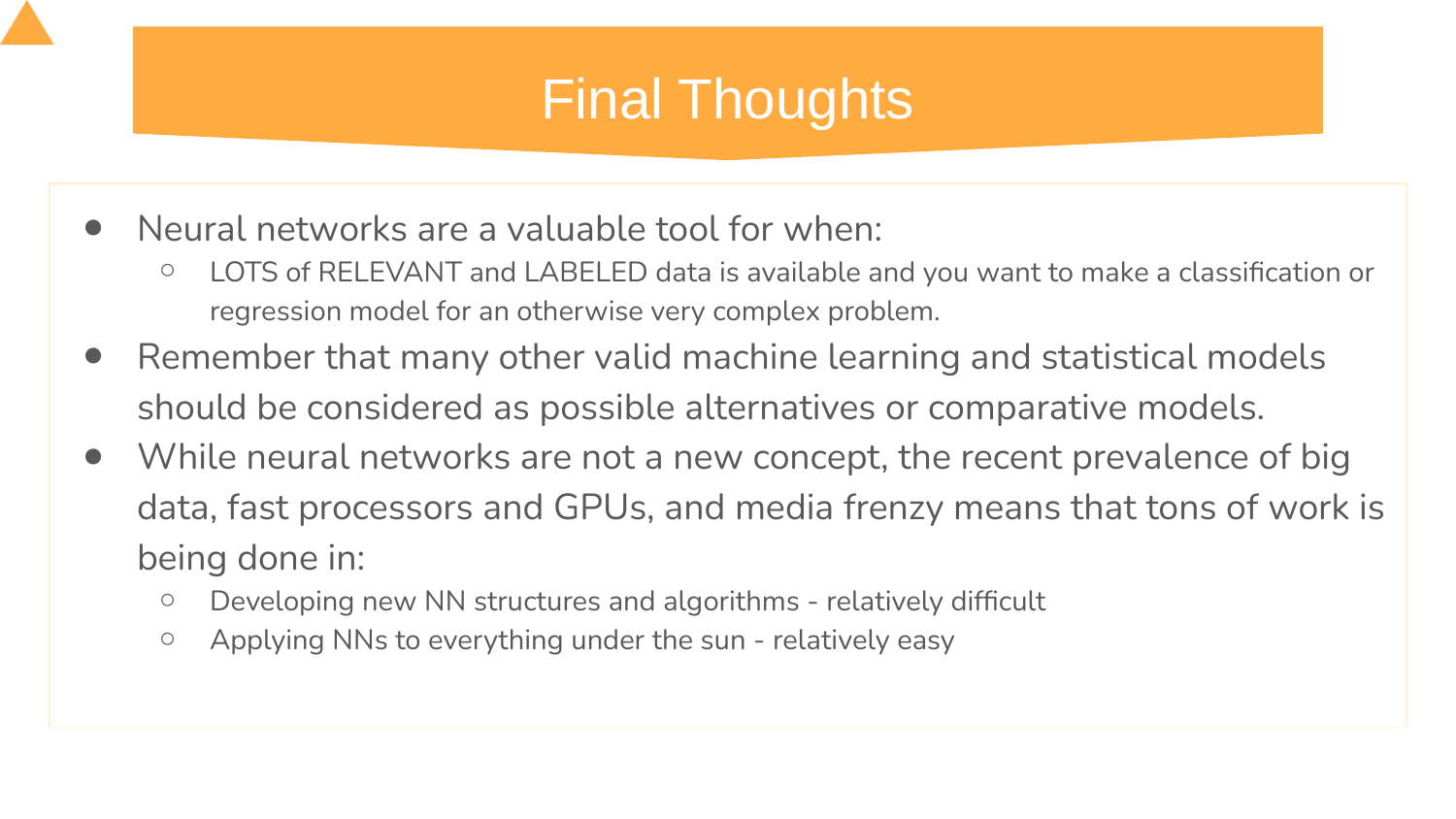

# Final Thoughts
Neural networks are a valuable tool for when:
LOTS of RELEVANT and LABELED data is available and you want to make a classification or regression model for an otherwise very complex problem.
Remember that many other valid machine learning and statistical models should be considered as possible alternatives or comparative models.
While neural networks are not a new concept, the recent prevalence of big data, fast processors and GPUs, and media frenzy means that tons of work is being done in:
Developing new NN structures and algorithms - relatively difficult
Applying NNs to everything under the sun - relatively easy